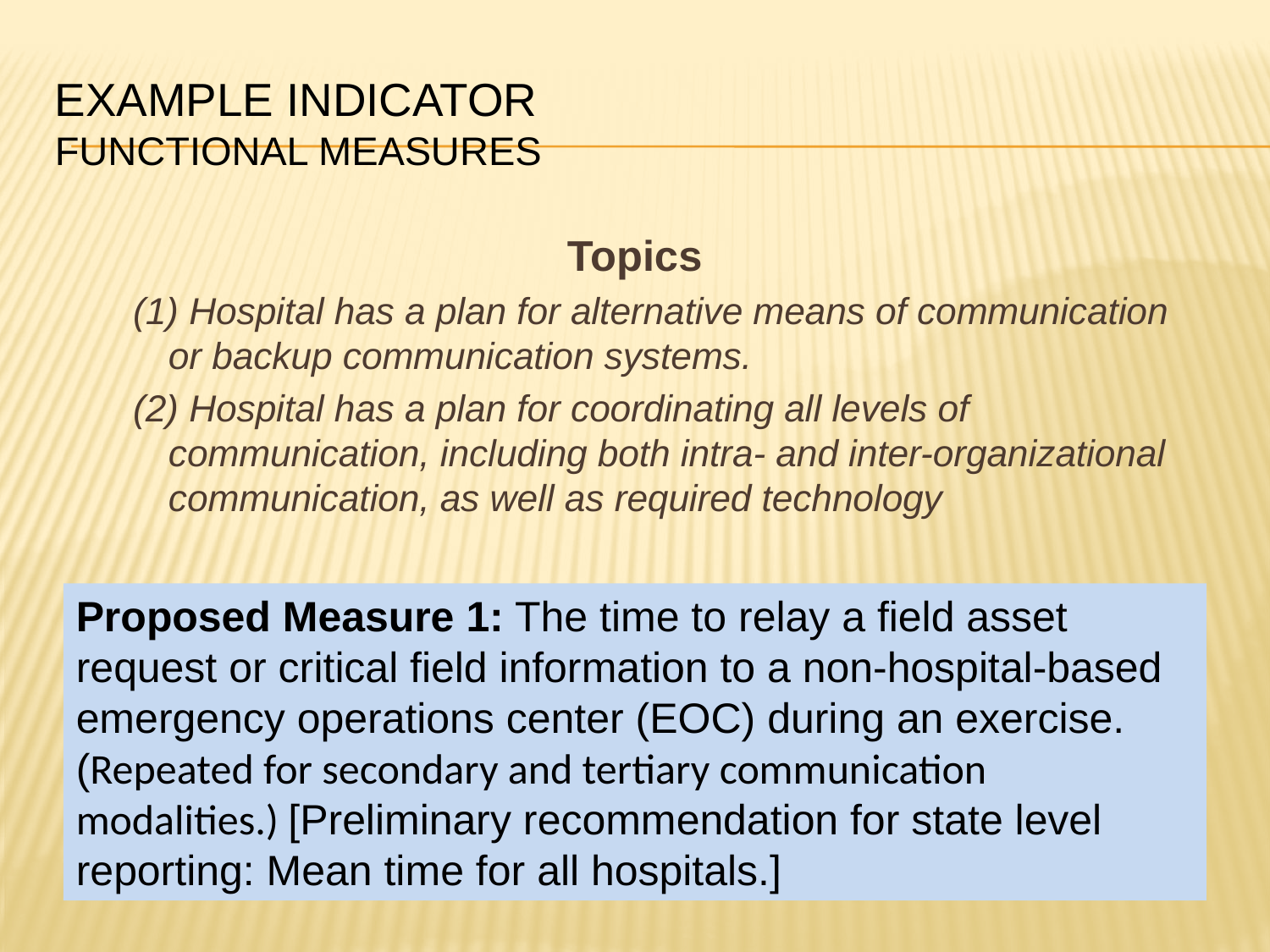

# Example indicator Functional Measures
Topics
(1) Hospital has a plan for alternative means of communication or backup communication systems.
(2) Hospital has a plan for coordinating all levels of communication, including both intra- and inter-organizational communication, as well as required technology

Proposed Measure 1: The time to relay a field asset request or critical field information to a non-hospital-based emergency operations center (EOC) during an exercise. (Repeated for secondary and tertiary communication modalities.) [Preliminary recommendation for state level reporting: Mean time for all hospitals.]